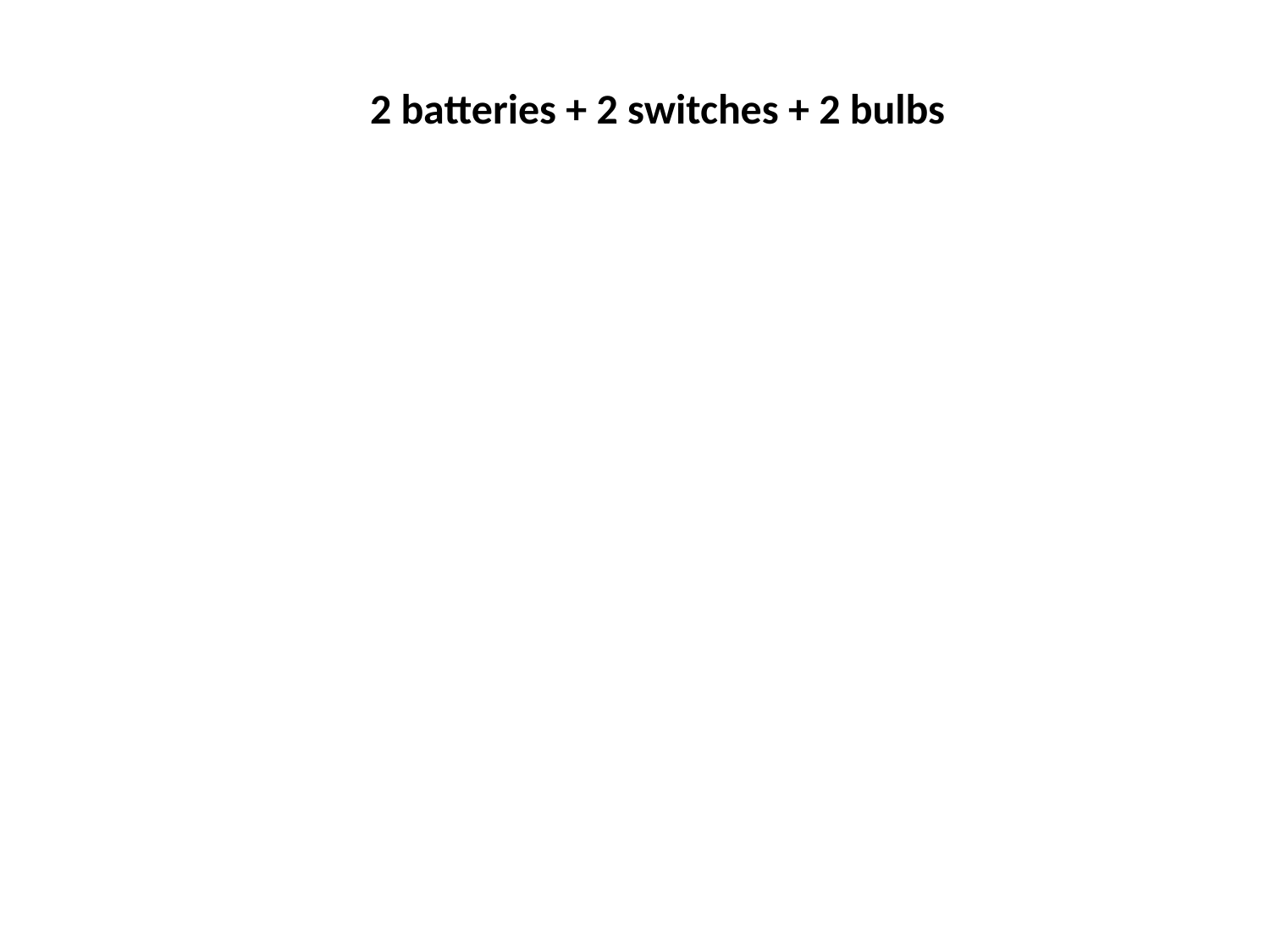

2 batteries + 2 switches + 2 bulbs